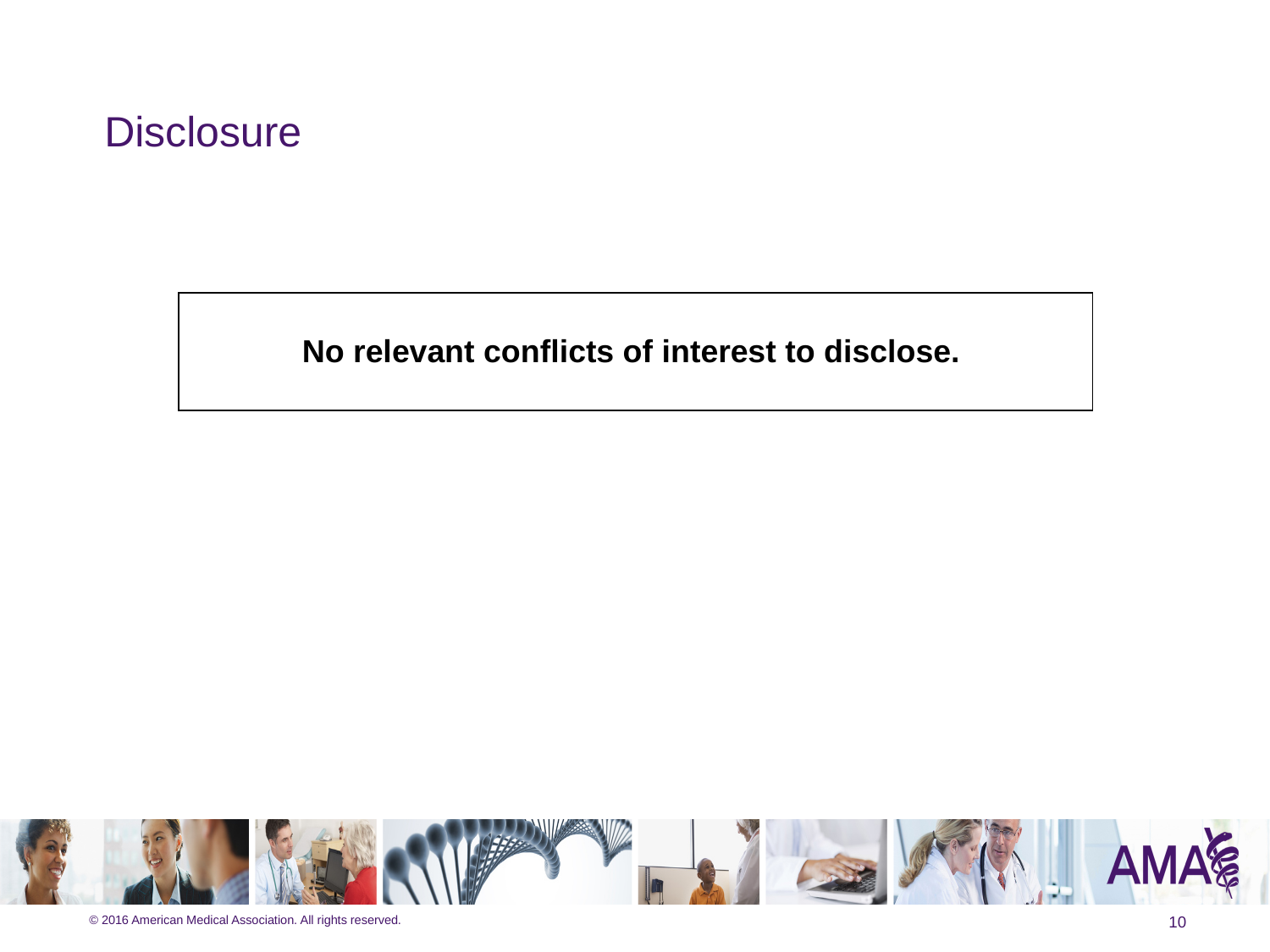

# Disclosure
| No relevant conflicts of interest to disclose. |
| --- |
10